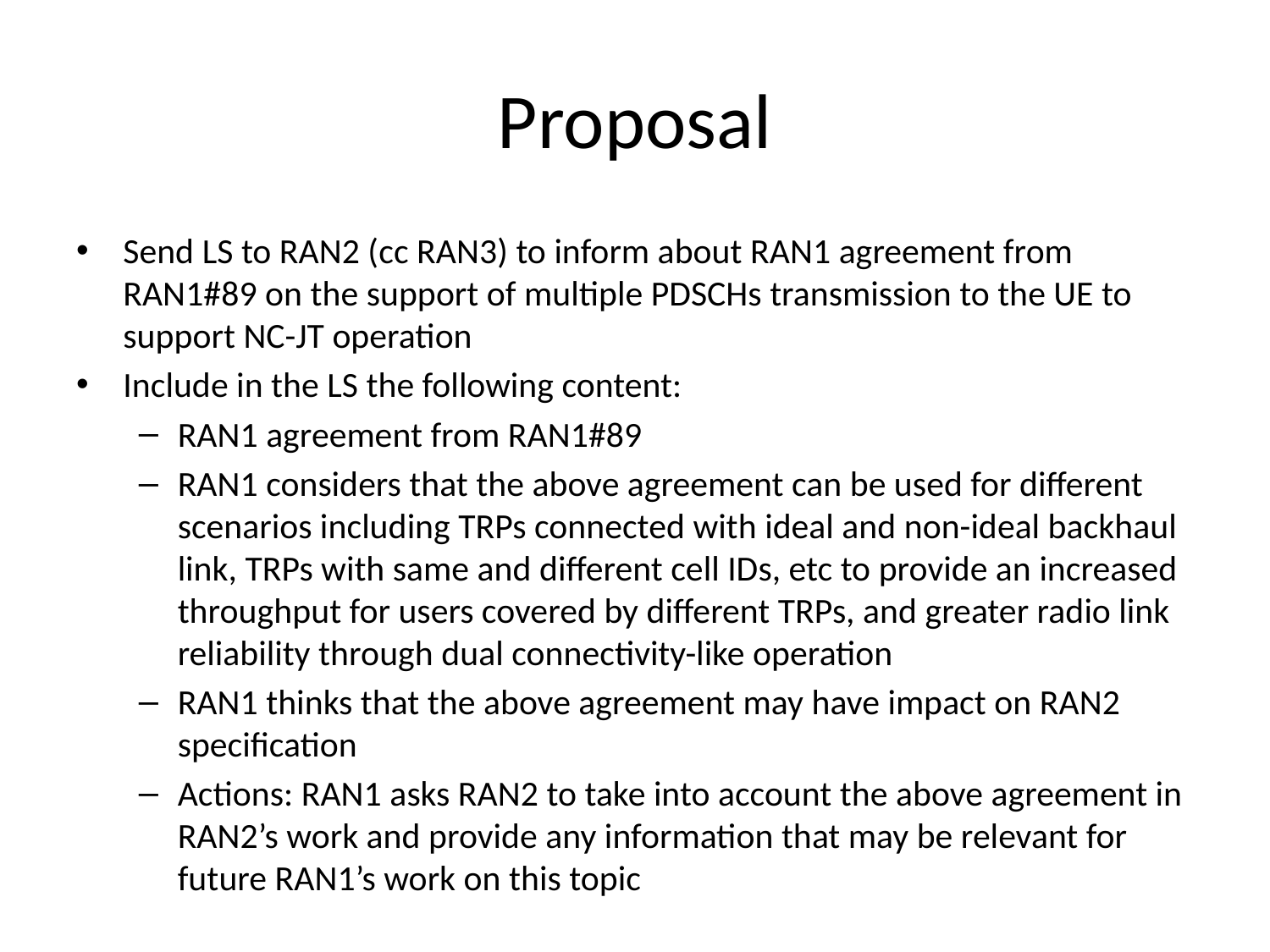

# Proposal
Send LS to RAN2 (cc RAN3) to inform about RAN1 agreement from RAN1#89 on the support of multiple PDSCHs transmission to the UE to support NC-JT operation
Include in the LS the following content:
RAN1 agreement from RAN1#89
RAN1 considers that the above agreement can be used for different scenarios including TRPs connected with ideal and non-ideal backhaul link, TRPs with same and different cell IDs, etc to provide an increased throughput for users covered by different TRPs, and greater radio link reliability through dual connectivity-like operation
RAN1 thinks that the above agreement may have impact on RAN2 specification
Actions: RAN1 asks RAN2 to take into account the above agreement in RAN2’s work and provide any information that may be relevant for future RAN1’s work on this topic